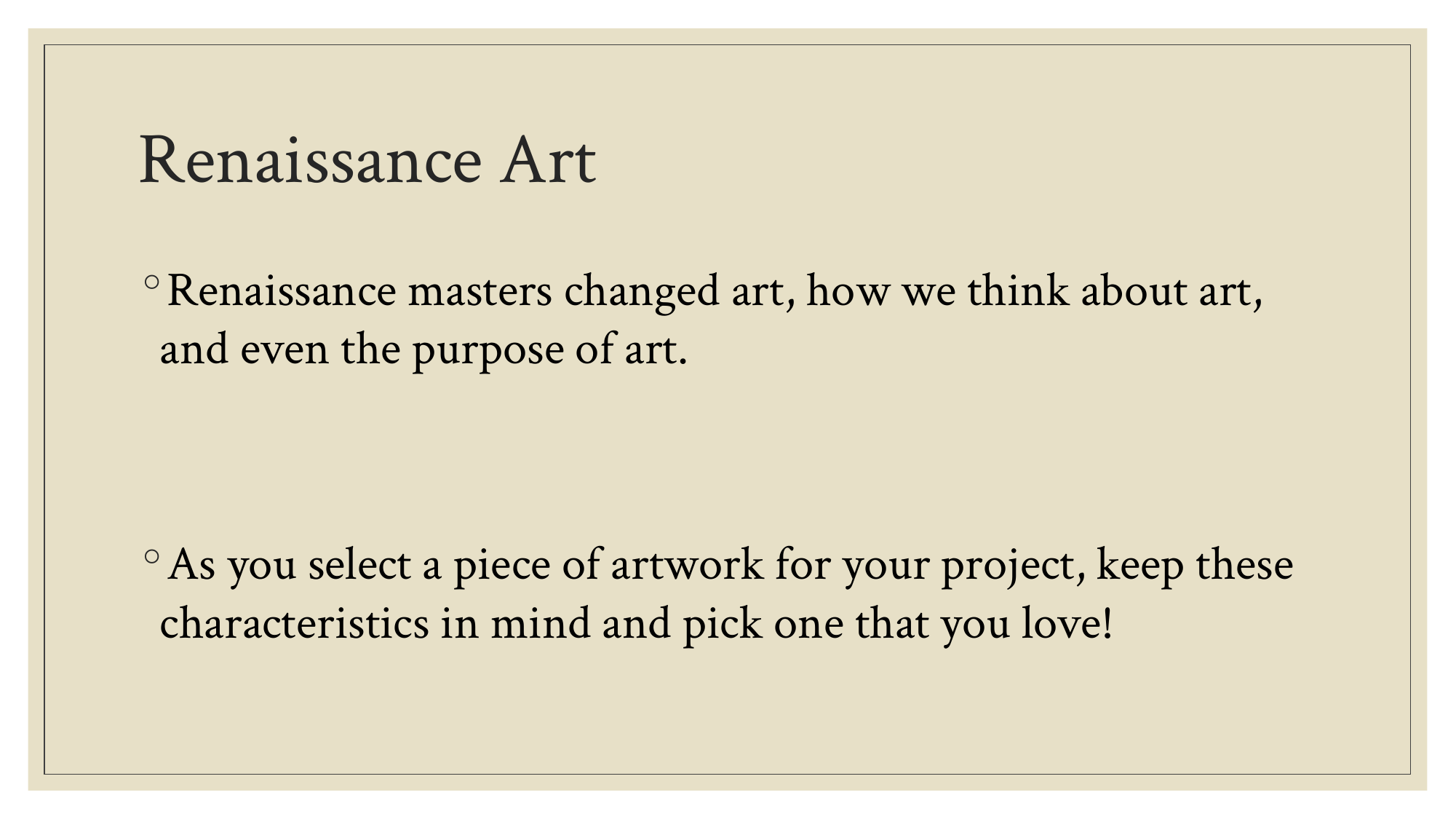

# Renaissance Art
Renaissance masters changed art, how we think about art, and even the purpose of art.

As you select a piece of artwork for your project, keep these characteristics in mind and pick one that you love!